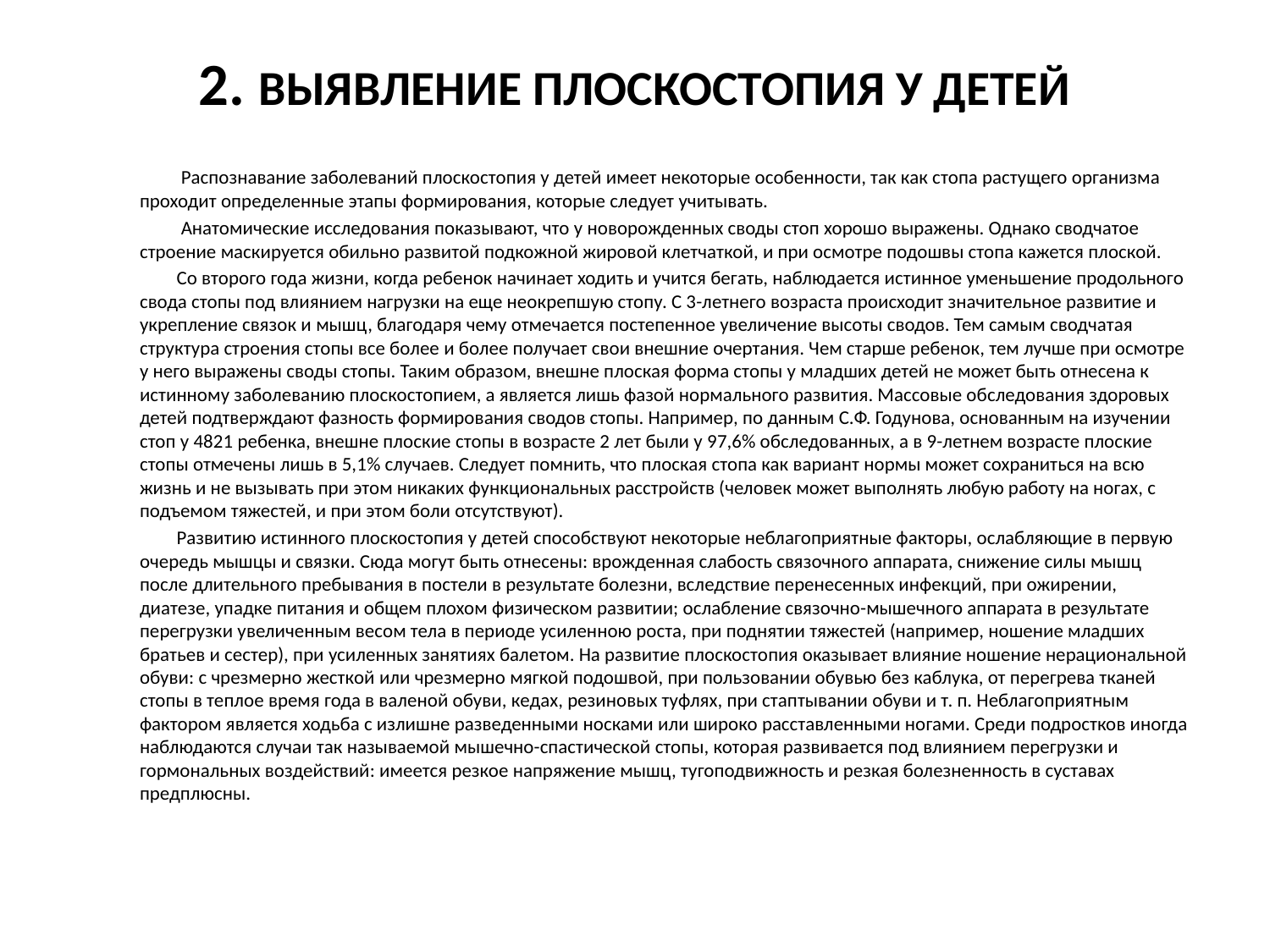

# 2. ВЫЯВЛЕНИЕ ПЛОСКОСТОПИЯ У ДЕТЕЙ
                    Распознавание заболеваний плоскостопия у детей имеет некоторые особенности, так как стопа растущего организма проходит определенные этапы формирования, которые следует учитывать.
                    Анатомические исследования показывают, что у новорожденных своды стоп хорошо выражены. Однако сводчатое строение маскируется обильно развитой подкожной жировой клетчаткой, и при осмотре подошвы стопа кажется плоской.
                   Со второго года жизни, когда ребенок начинает ходить и учится бегать, наблюдается истинное уменьшение продольного свода стопы под влиянием нагрузки на еще неокрепшую стопу. С 3-летнего возраста происходит значительное развитие и укрепление связок и мышц, благодаря чему отмечается постепенное увеличение высоты сводов. Тем самым сводчатая структура строения стопы все более и более получает свои внешние очертания. Чем старше ребенок, тем лучше при осмотре у него выражены своды стопы. Таким образом, внешне плоская форма стопы у младших детей не может быть отнесена к истинному заболеванию плоскостопием, а является лишь фазой нормального развития. Массовые обследования здоровых детей подтверждают фазность формирования сводов стопы. Например, по данным С.Ф. Годунова, основанным на изучении стоп у 4821 ребенка, внешне плоские стопы в возрасте 2 лет были у 97,6% обследованных, а в 9-летнем возрасте плоские стопы отмечены лишь в 5,1% случаев. Следует помнить, что плоская стопа как вариант нормы может сохраниться на всю жизнь и не вызывать при этом никаких функциональных расстройств (человек может выполнять любую работу на ногах, с подъемом тяжестей, и при этом боли отсутствуют).
                   Развитию истинного плоскостопия у детей способствуют некоторые неблагоприятные факторы, ослабляющие в первую очередь мышцы и связки. Сюда могут быть отнесены: врожденная слабость связочного аппарата, снижение силы мышц после длительного пребывания в постели в результате болезни, вследствие перенесенных инфекций, при ожирении, диатезе, упадке питания и общем плохом физическом развитии; ослабление связочно-мышечного аппарата в результате перегрузки увеличенным весом тела в периоде усиленною роста, при поднятии тяжестей (например, ношение младших братьев и сестер), при усиленных занятиях балетом. На развитие плоскостопия оказывает влияние ношение нерациональной обуви: с чрезмерно жесткой или чрезмерно мягкой подошвой, при пользовании обувью без каблука, от перегрева тканей стопы в теплое время года в валеной обуви, кедах, резиновых туфлях, при стаптывании обуви и т. п. Неблагоприятным фактором является ходьба с излишне разведенными носками или широко расставленными ногами. Среди подростков иногда наблюдаются случаи так называемой мышечно-спастической стопы, которая развивается под влиянием перегрузки и гормональных воздействий: имеется резкое напряжение мышц, тугоподвижность и резкая болезненность в суставах предплюсны.